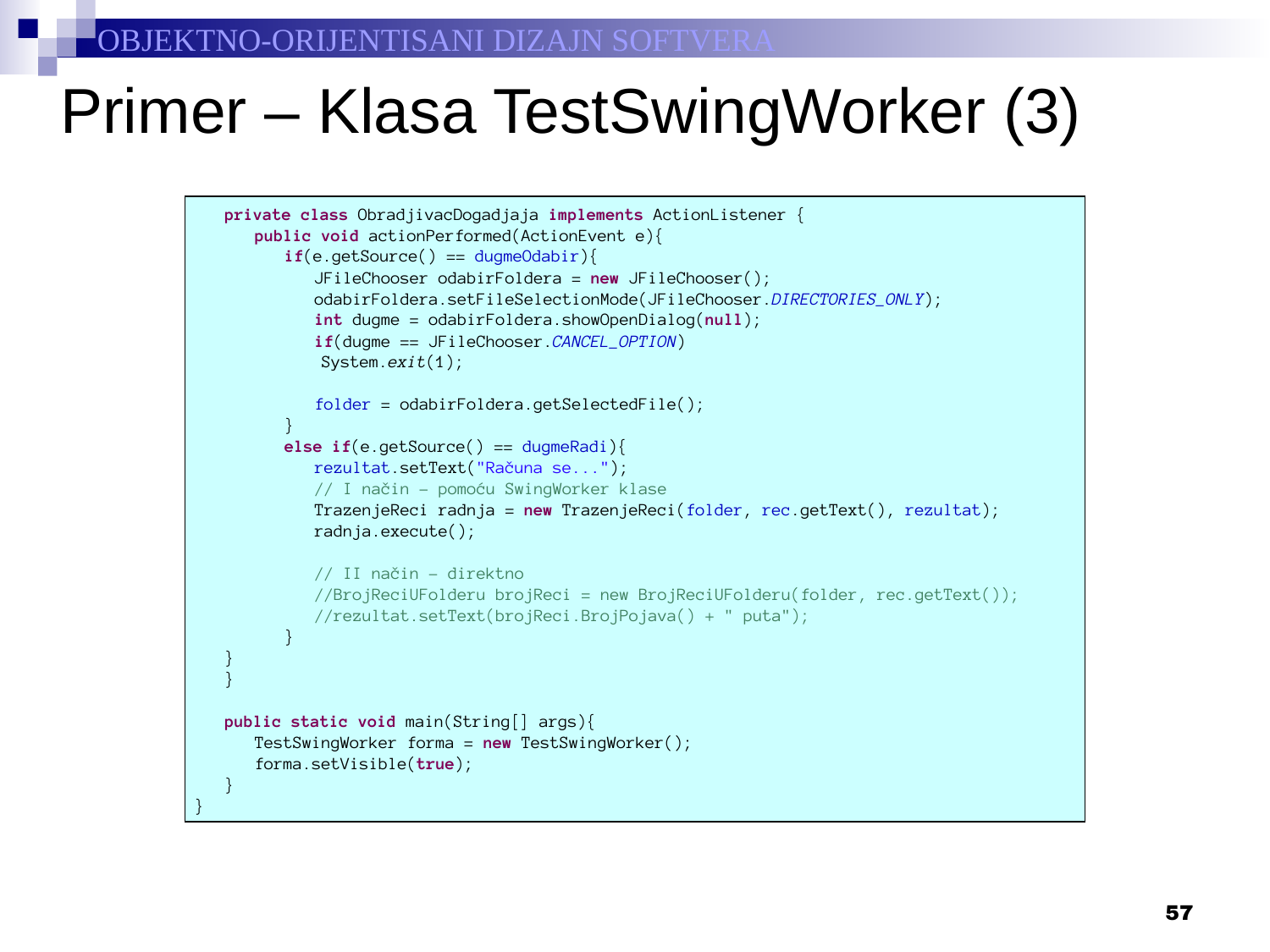

# Primer – Klasa TestSwingWorker (3)
	private class ObradjivacDogadjaja implements ActionListener {
		public void actionPerformed(ActionEvent e){
			if(e.getSource() == dugmeOdabir){
				JFileChooser odabirFoldera = new JFileChooser();						odabirFoldera.setFileSelectionMode(JFileChooser.DIRECTORIES_ONLY);
				int dugme = odabirFoldera.showOpenDialog(null);
				if(dugme == JFileChooser.CANCEL_OPTION)
					System.exit(1);

				folder = odabirFoldera.getSelectedFile();
			}
			else if(e.getSource() == dugmeRadi){
				rezultat.setText("Računa se...");
				// I način - pomoću SwingWorker klase
				TrazenjeReci radnja = new TrazenjeReci(folder, rec.getText(), rezultat);
				radnja.execute();

				// II način - direktno
				//BrojReciUFolderu brojReci = new BrojReciUFolderu(folder, rec.getText());
				//rezultat.setText(brojReci.BrojPojava() + " puta");
			}
	}
	}

	public static void main(String[] args){
		TestSwingWorker forma = new TestSwingWorker();
		forma.setVisible(true);
	}
}
57